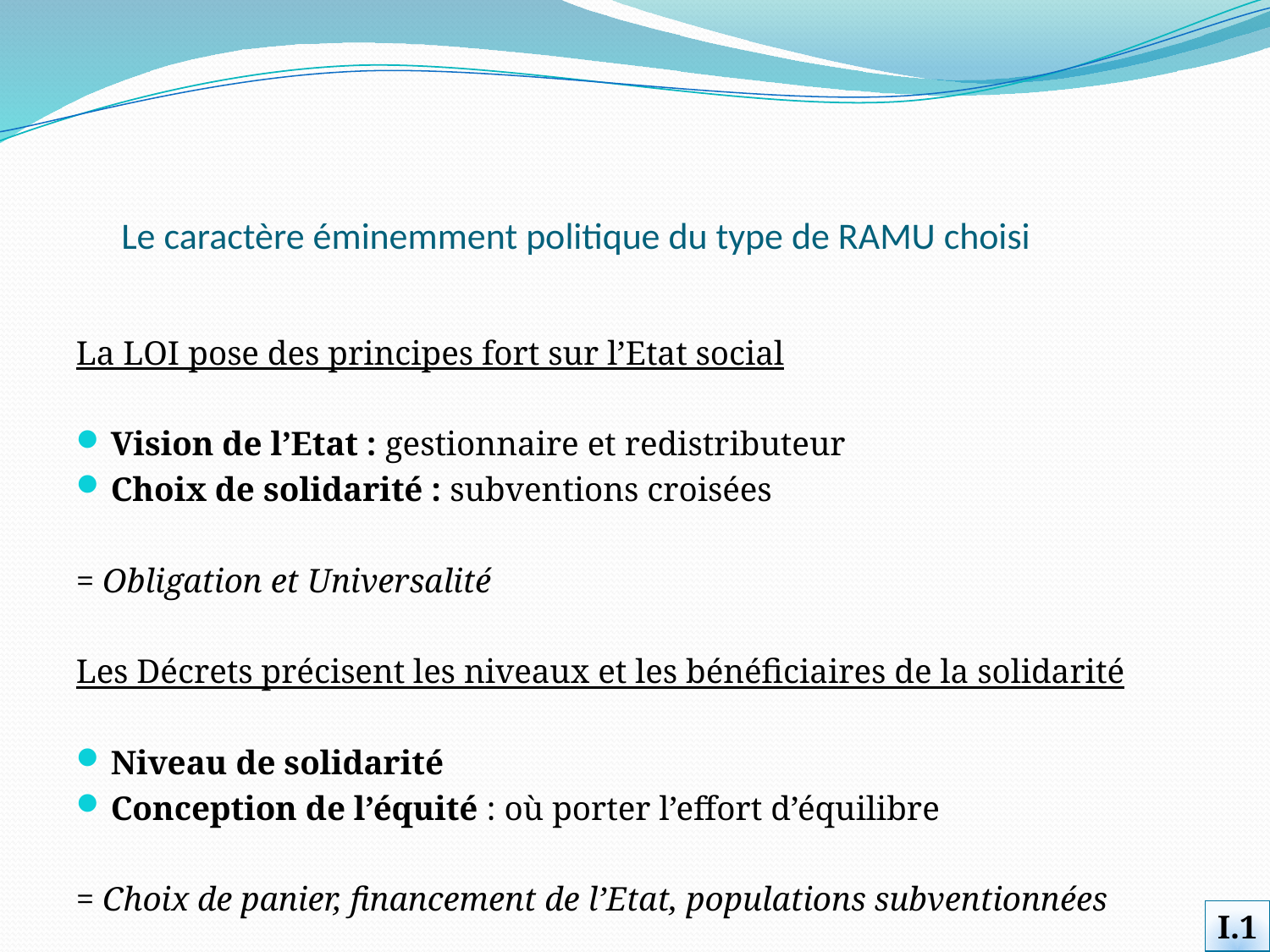

# Le caractère éminemment politique du type de RAMU choisi
La LOI pose des principes fort sur l’Etat social

Vision de l’Etat : gestionnaire et redistributeur
Choix de solidarité : subventions croisées

= Obligation et Universalité

Les Décrets précisent les niveaux et les bénéficiaires de la solidarité

Niveau de solidarité
Conception de l’équité : où porter l’effort d’équilibre

= Choix de panier, financement de l’Etat, populations subventionnées

I.1